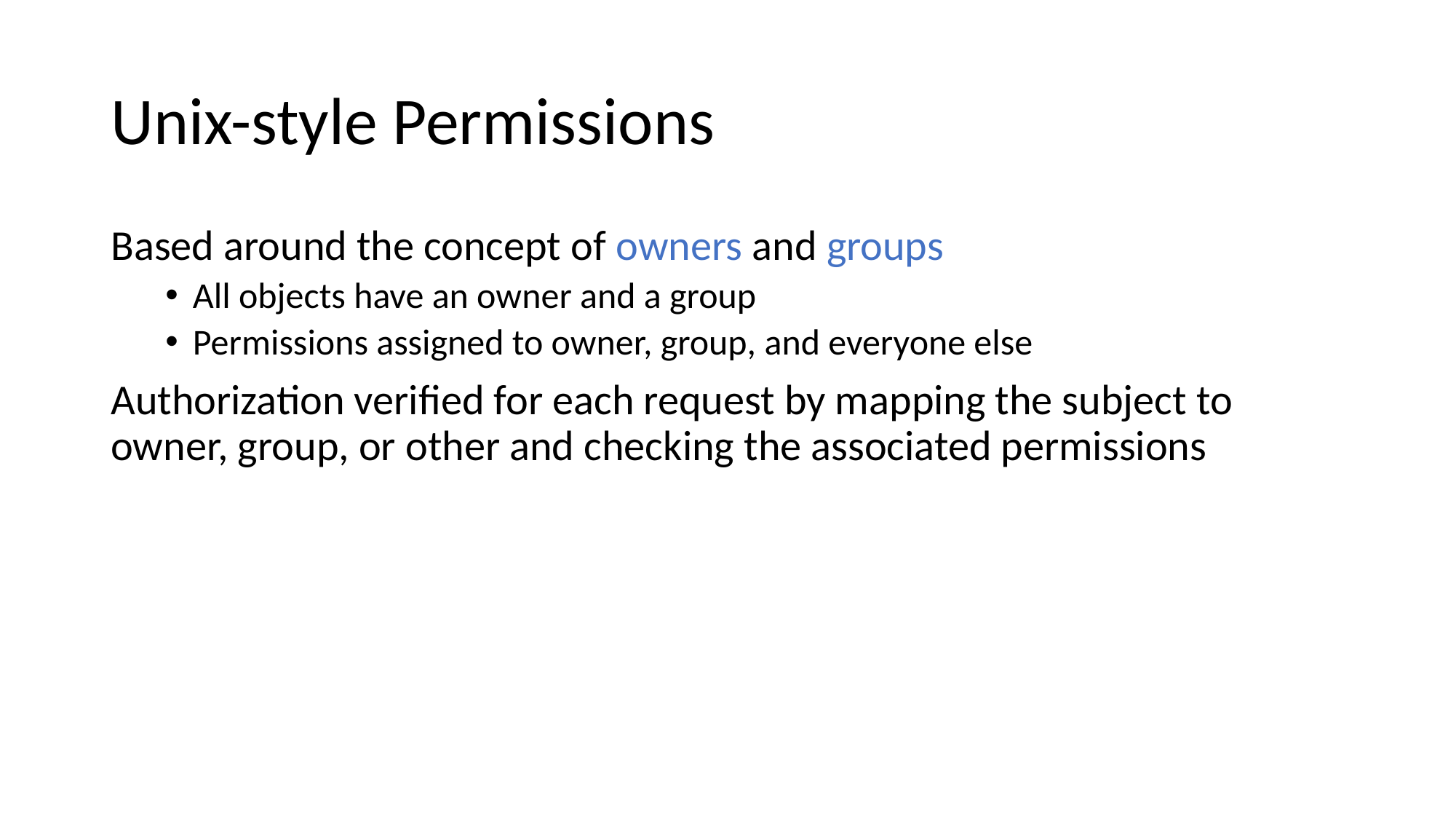

# Unix-style Permissions
Based around the concept of owners and groups
All objects have an owner and a group
Permissions assigned to owner, group, and everyone else
Authorization verified for each request by mapping the subject to owner, group, or other and checking the associated permissions